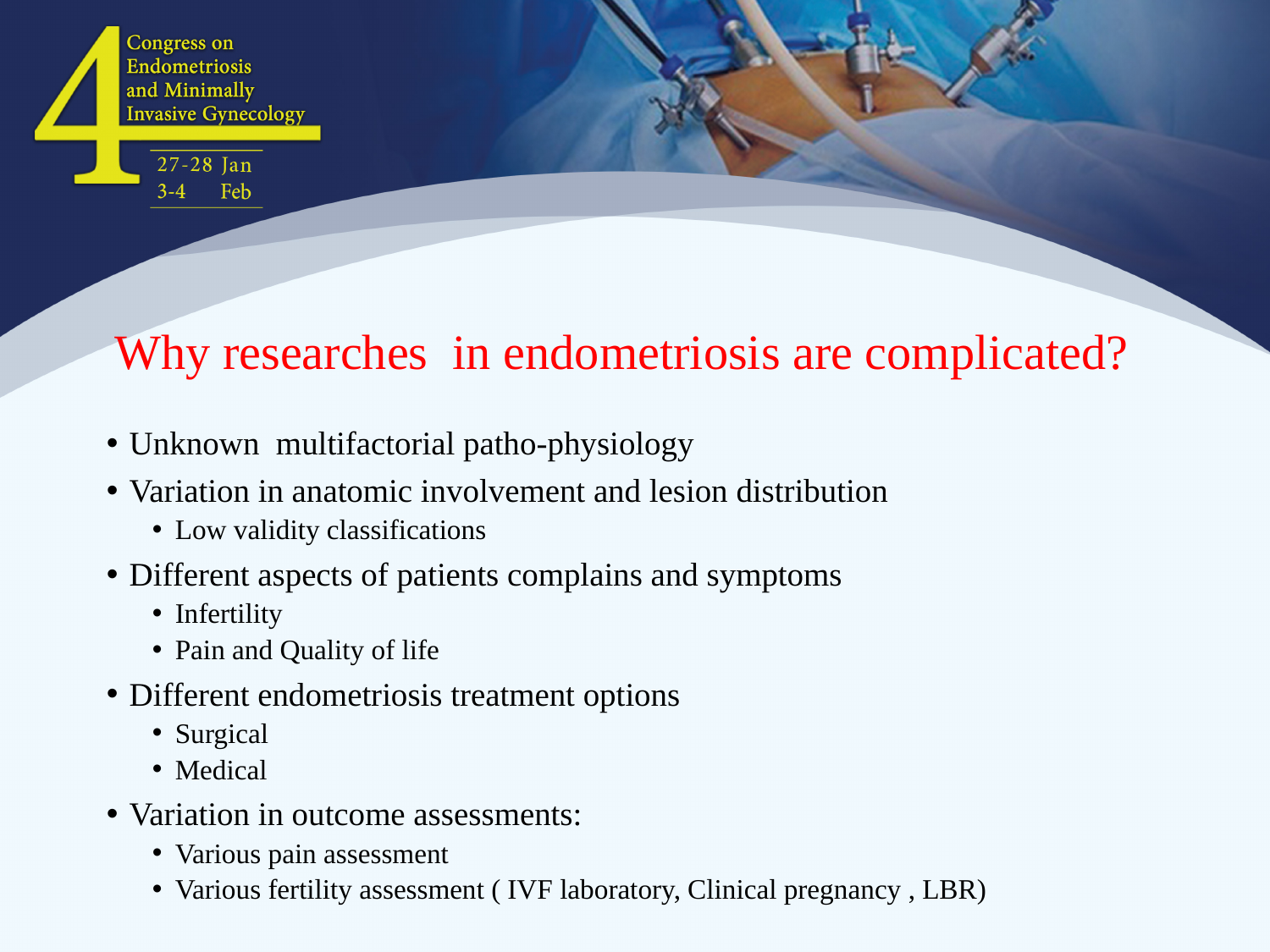

Why researches  in endometriosis are complicated?
Unknown  multifactorial patho-physiology
Variation in anatomic involvement and lesion distribution
Low validity classifications
Different aspects of patients complains and symptoms
Infertility
Pain and Quality of life
Different endometriosis treatment options
Surgical
Medical
Variation in outcome assessments:
Various pain assessment
Various fertility assessment ( IVF laboratory, Clinical pregnancy , LBR)